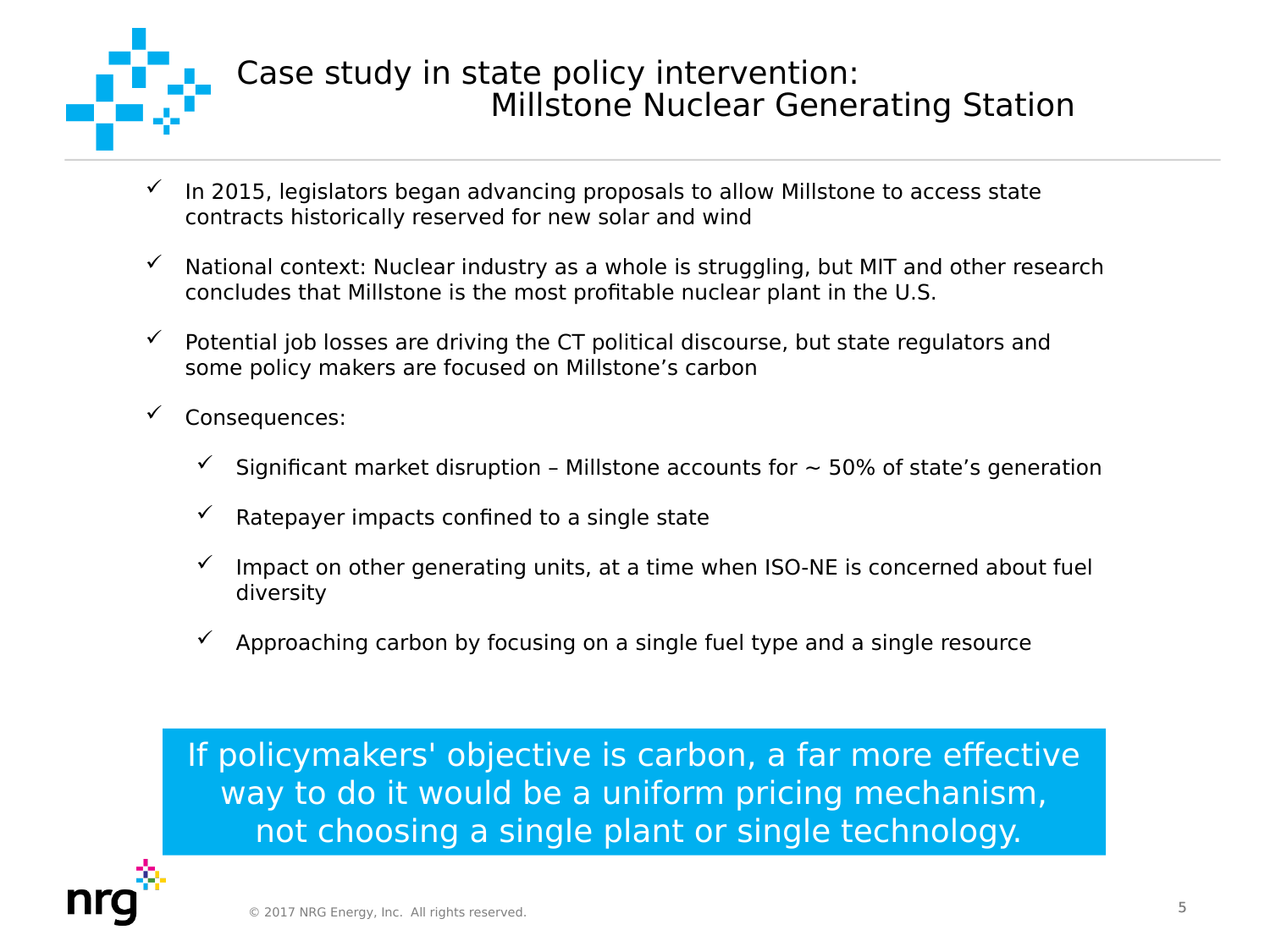

# Case study in state policy intervention: Millstone Nuclear Generating Station
In 2015, legislators began advancing proposals to allow Millstone to access state contracts historically reserved for new solar and wind
National context: Nuclear industry as a whole is struggling, but MIT and other research concludes that Millstone is the most profitable nuclear plant in the U.S.
Potential job losses are driving the CT political discourse, but state regulators and some policy makers are focused on Millstone’s carbon
Consequences:
Significant market disruption – Millstone accounts for ~ 50% of state’s generation
Ratepayer impacts confined to a single state
Impact on other generating units, at a time when ISO-NE is concerned about fuel diversity
Approaching carbon by focusing on a single fuel type and a single resource
If policymakers' objective is carbon, a far more effective way to do it would be a uniform pricing mechanism,
 not choosing a single plant or single technology.
5
5
© 2017 NRG Energy, Inc.  All rights reserved.